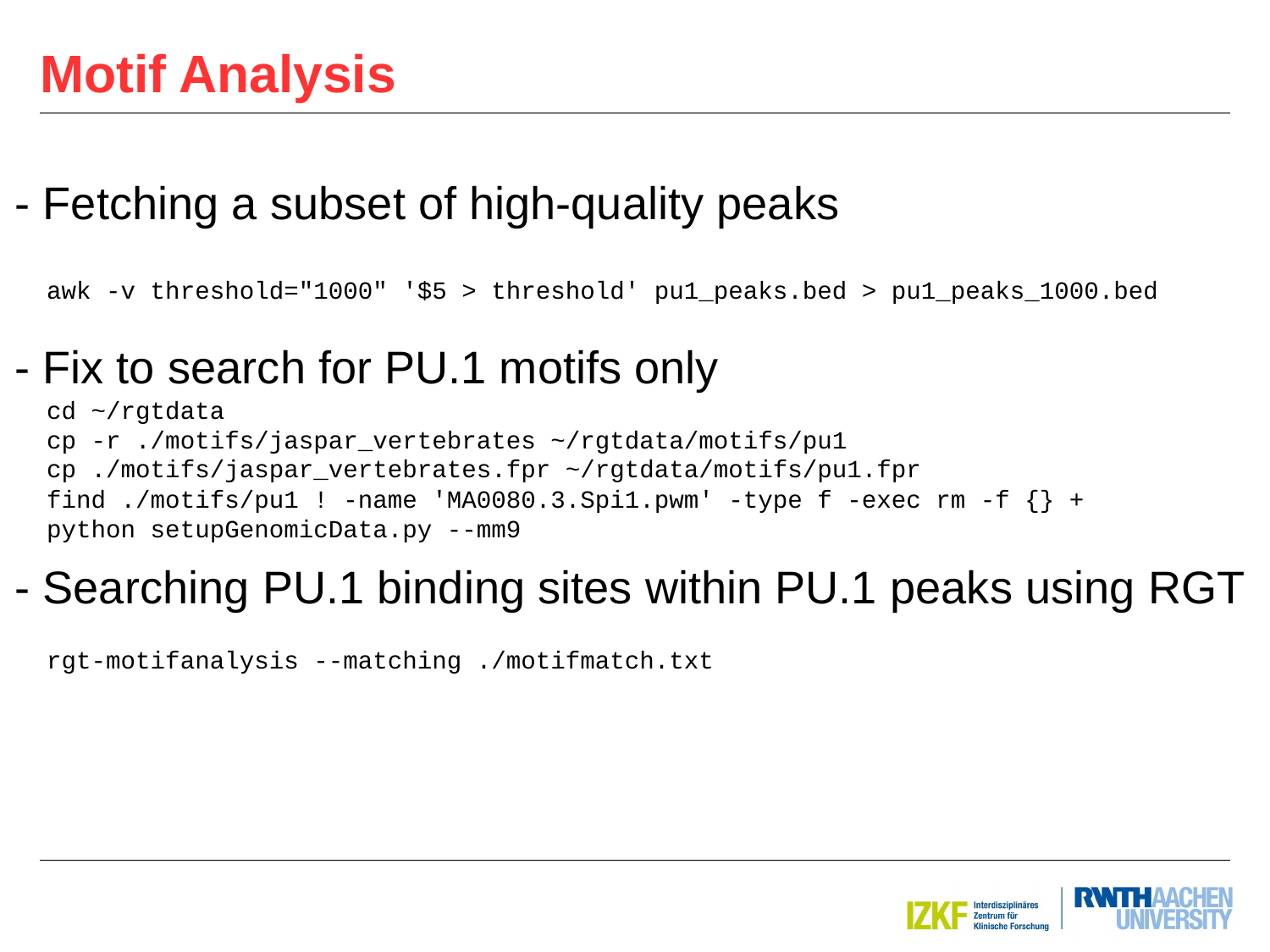

Motif Analysis

- Fetching a subset of high-quality peaks

- Fix to search for PU.1 motifs only

- Searching PU.1 binding sites within PU.1 peaks using RGT
awk -v threshold="1000" '$5 > threshold' pu1_peaks.bed > pu1_peaks_1000.bed
cd ~/rgtdata
cp -r ./motifs/jaspar_vertebrates ~/rgtdata/motifs/pu1
cp ./motifs/jaspar_vertebrates.fpr ~/rgtdata/motifs/pu1.fpr
find ./motifs/pu1 ! -name 'MA0080.3.Spi1.pwm' -type f -exec rm -f {} +
python setupGenomicData.py --mm9
rgt-motifanalysis --matching ./motifmatch.txt